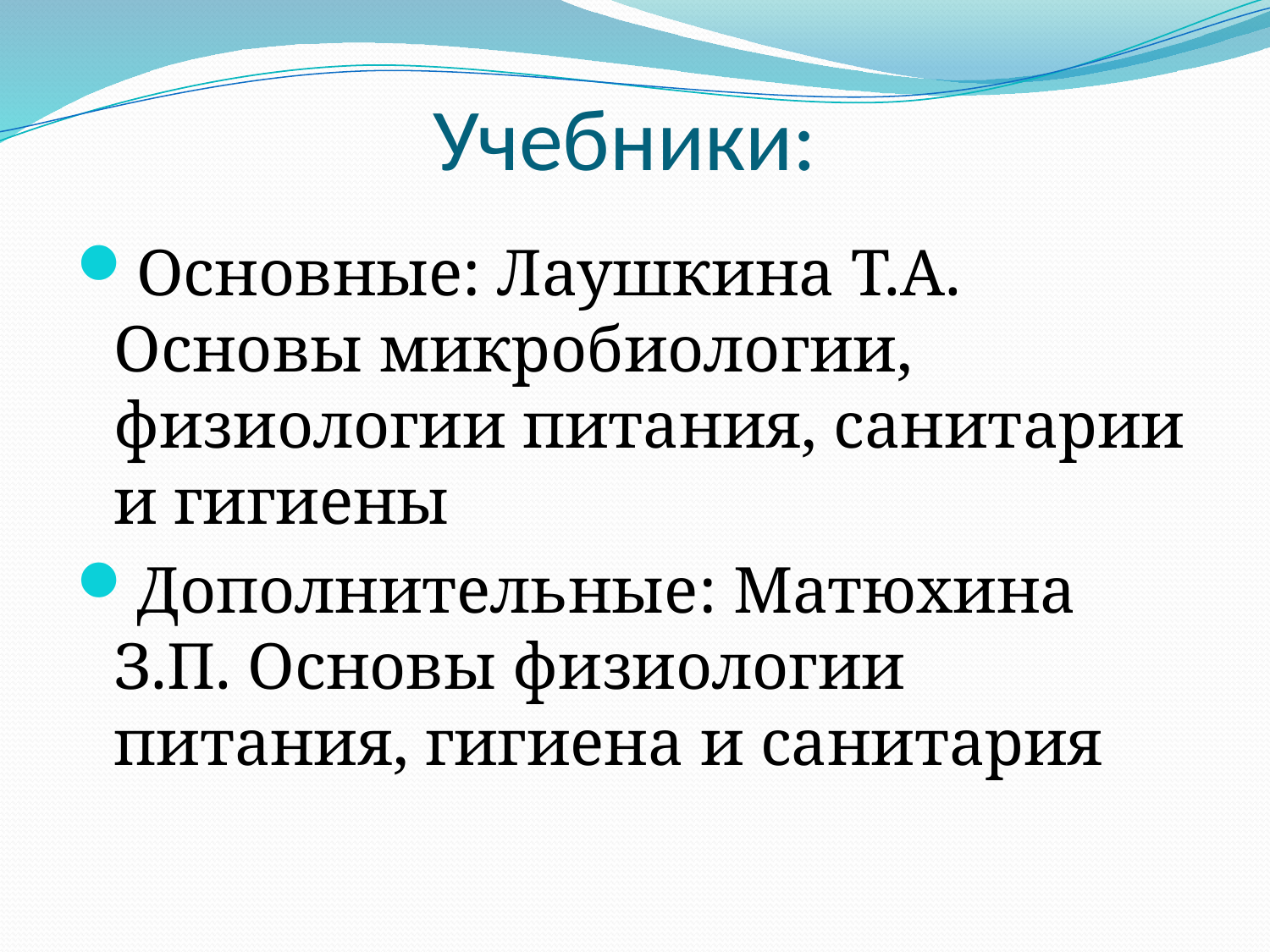

# Учебники:
Основные: Лаушкина Т.А. Основы микробиологии, физиологии питания, санитарии и гигиены
Дополнительные: Матюхина З.П. Основы физиологии питания, гигиена и санитария